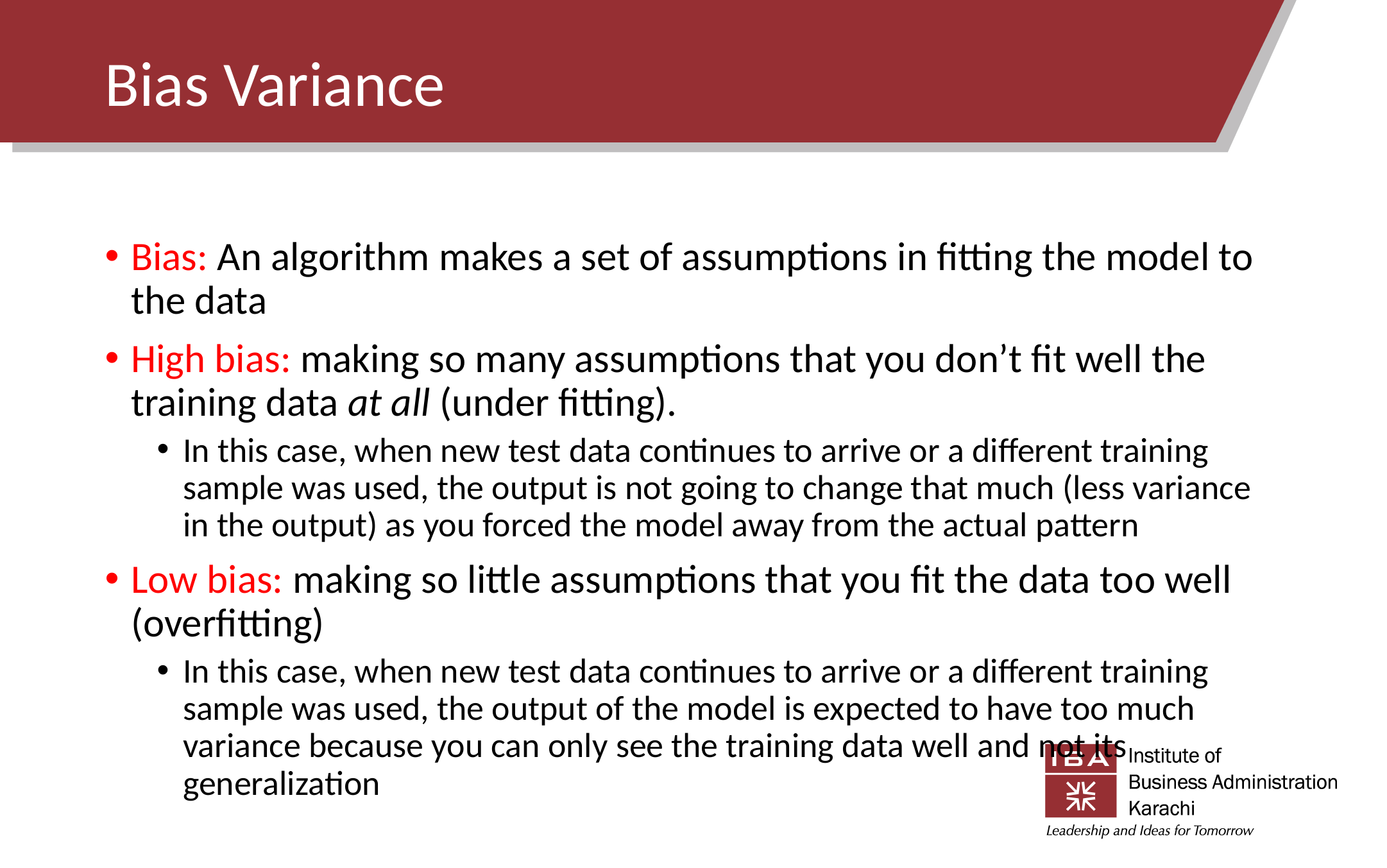

# Bias Variance
Bias: An algorithm makes a set of assumptions in fitting the model to the data
High bias: making so many assumptions that you don’t fit well the training data at all (under fitting).
In this case, when new test data continues to arrive or a different training sample was used, the output is not going to change that much (less variance in the output) as you forced the model away from the actual pattern
Low bias: making so little assumptions that you fit the data too well (overfitting)
In this case, when new test data continues to arrive or a different training sample was used, the output of the model is expected to have too much variance because you can only see the training data well and not its generalization